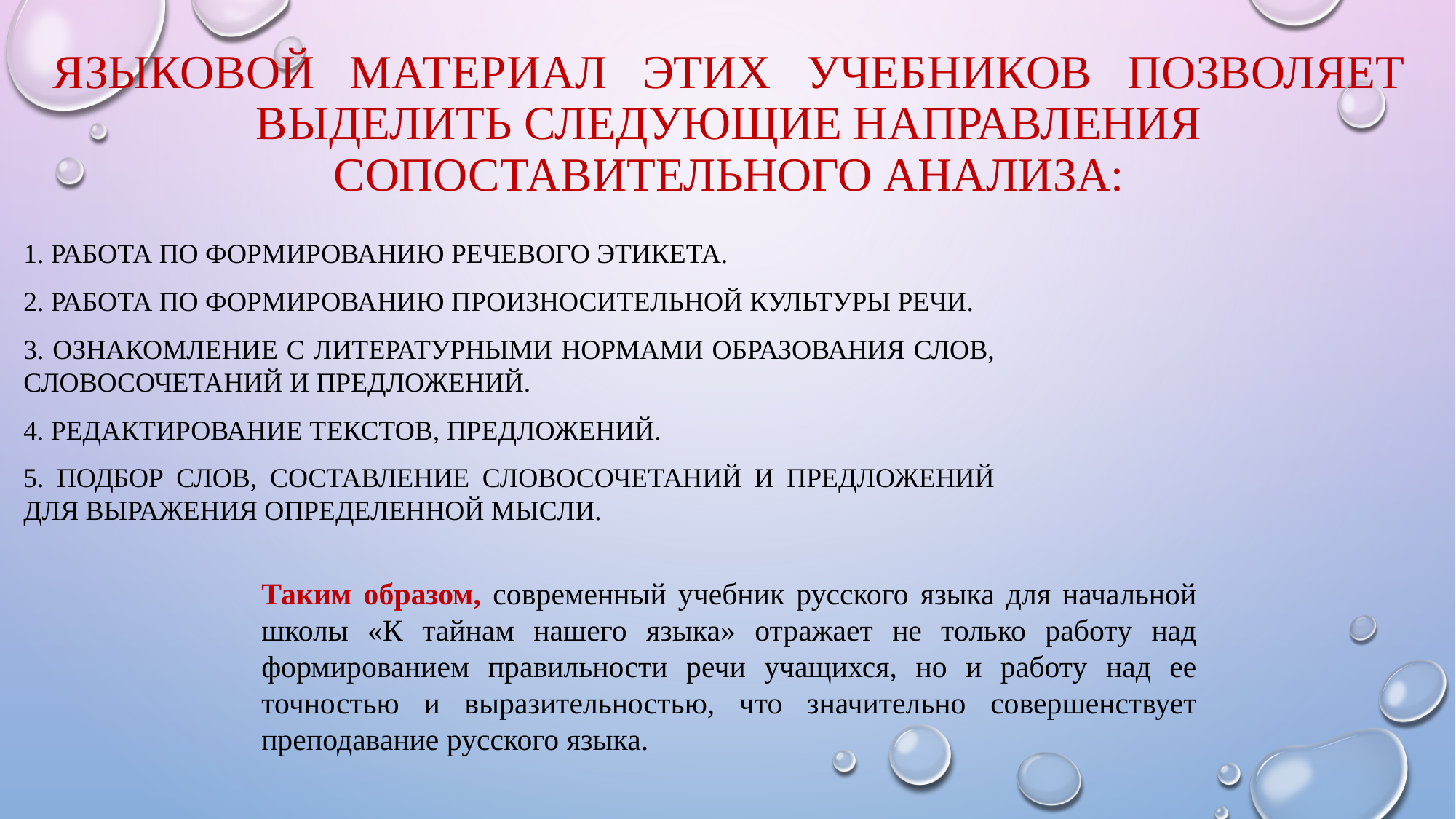

# Языковой   материал   этих   учебников   позволяет выделить следующие направления сопоставительного анализа:
1. Работа по формированию речевого этикета.
2. Работа по формированию произносительной культуры речи.
3. Ознакомление с литературными нормами образования слов, словосочетаний и предложений.
4. Редактирование текстов, предложений.
5. Подбор слов, составление словосочетаний и предложений для выражения определенной мысли.
Таким образом, современный учебник русского языка для начальной школы «К тайнам нашего языка» отражает не только работу над формированием правильности речи учащихся, но и работу над ее точностью и выразительностью, что значительно совершенствует преподавание русского языка.